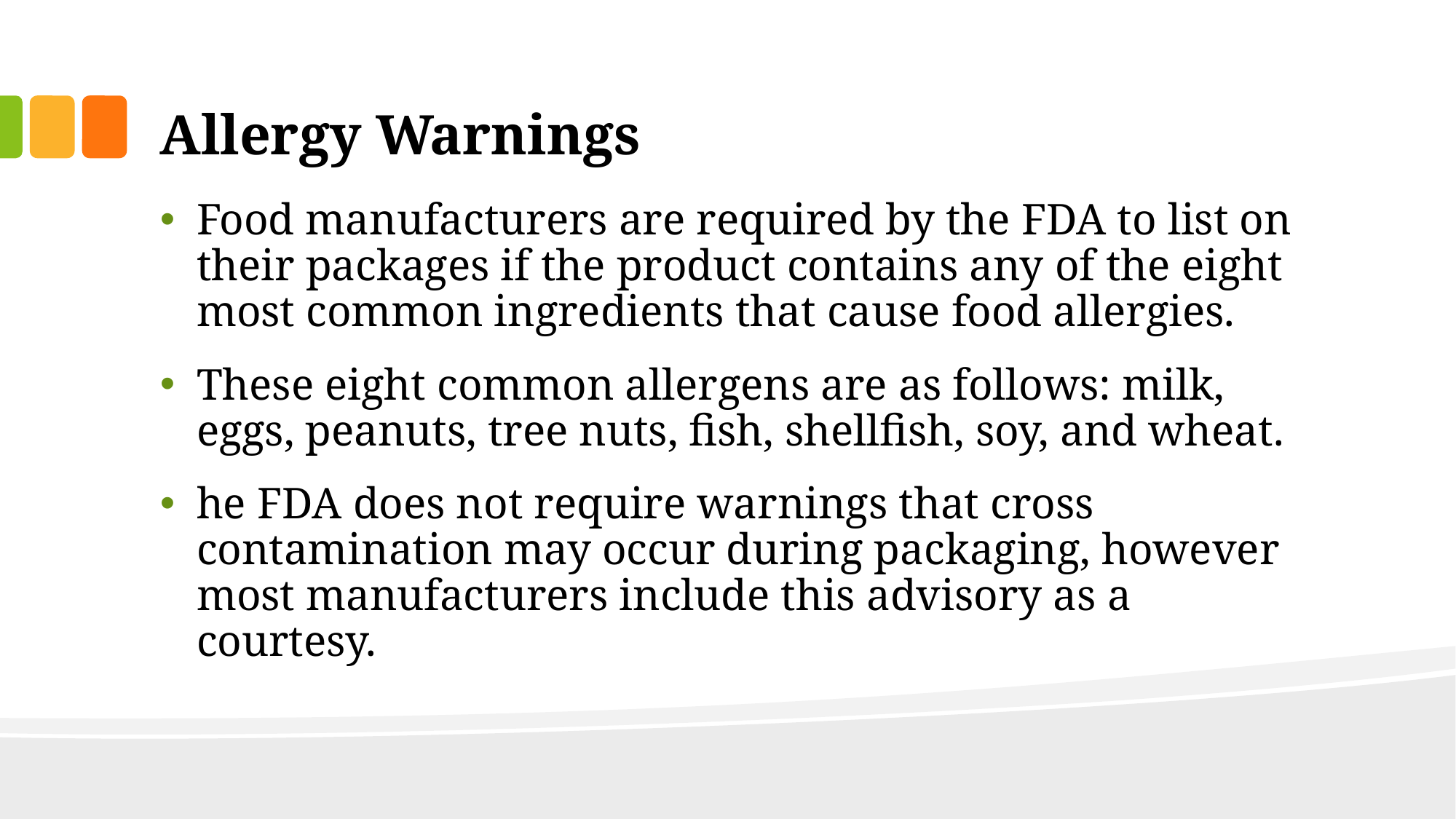

# Allergy Warnings
Food manufacturers are required by the FDA to list on their packages if the product contains any of the eight most common ingredients that cause food allergies.
These eight common allergens are as follows: milk, eggs, peanuts, tree nuts, fish, shellfish, soy, and wheat.
he FDA does not require warnings that cross contamination may occur during packaging, however most manufacturers include this advisory as a courtesy.